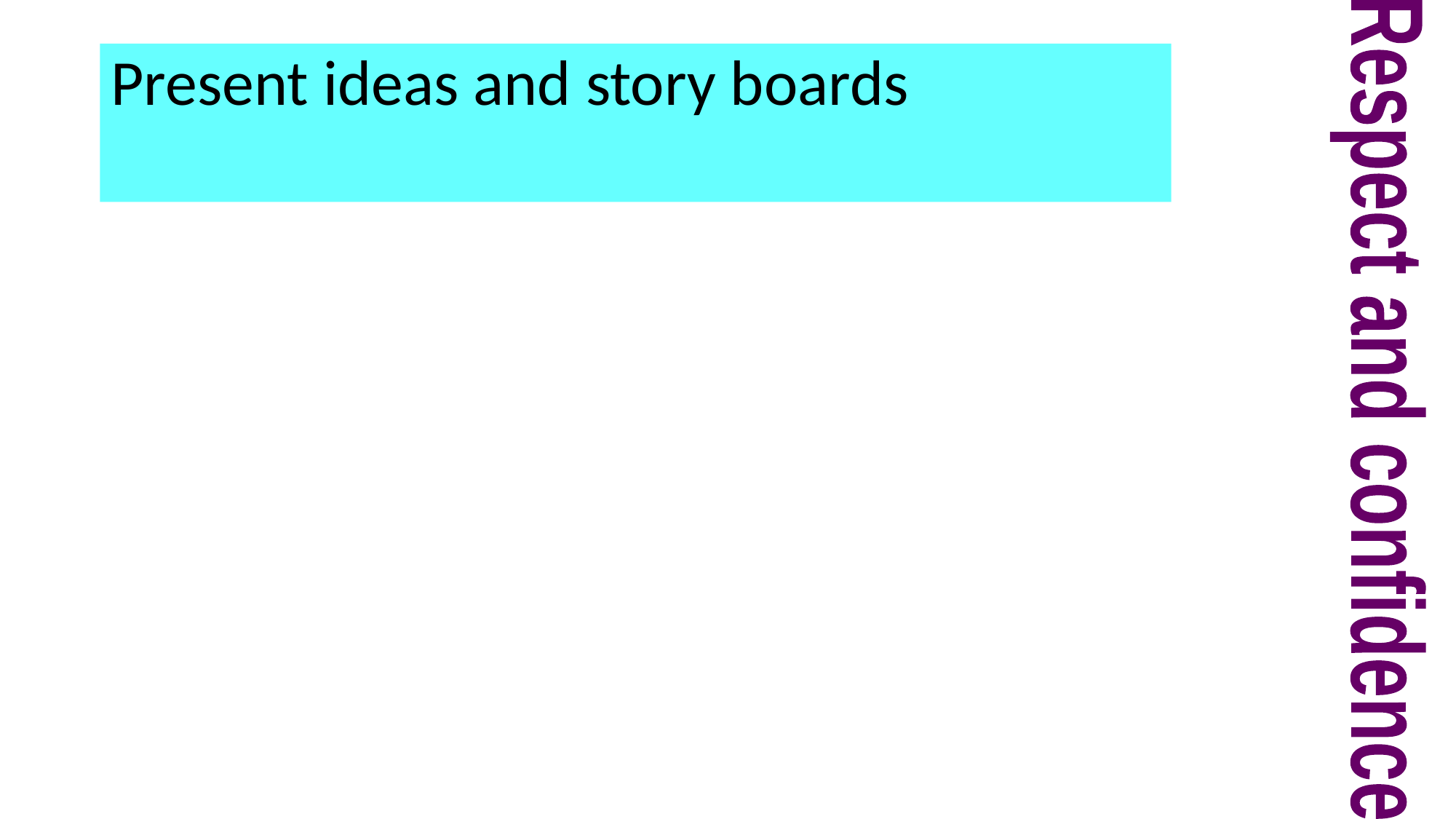

# Present ideas and story boards

Respect and confidence